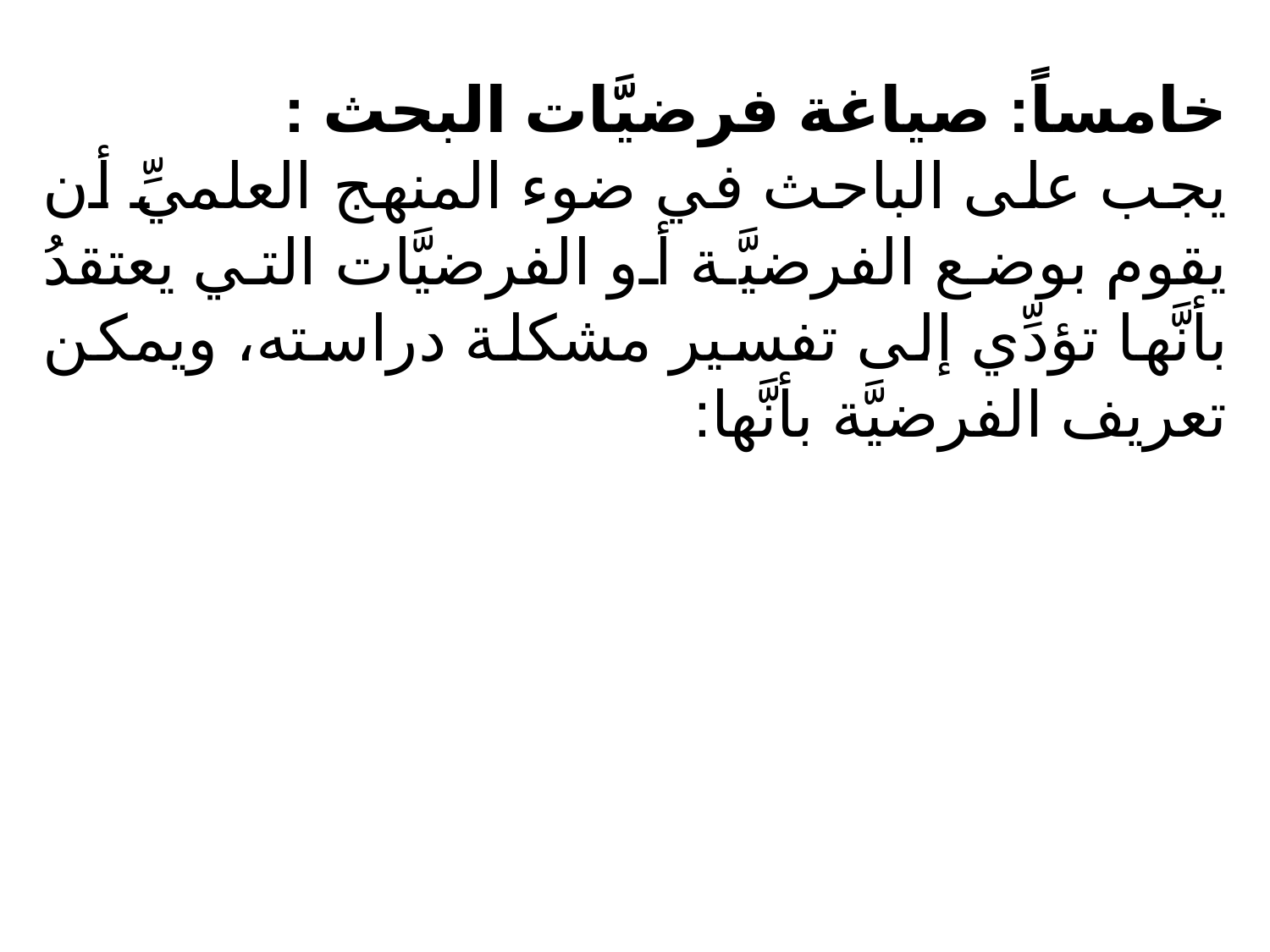

خامساً: صياغة فرضيَّات البحث :
يجب على الباحث في ضوء المنهج العلميِّ أن يقوم بوضع الفرضيَّة أو الفرضيَّات التي يعتقدُ بأنَّها تؤدِّي إلى تفسير مشكلة دراسته، ويمكن تعريف الفرضيَّة بأنَّها: